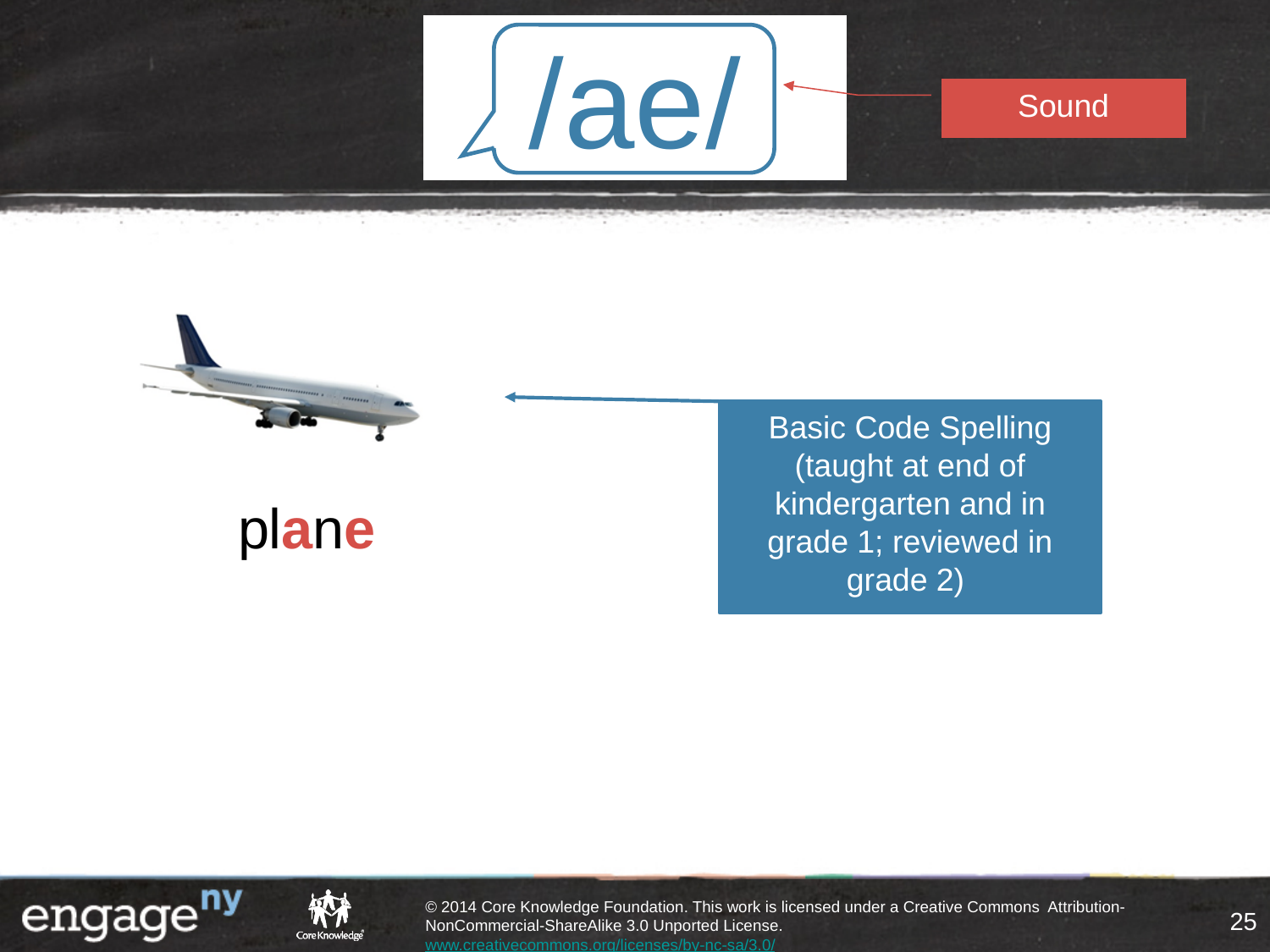

/ae/

Sound
Basic Code Spelling
(taught at end of kindergarten and in grade 1; reviewed in grade 2)

plane
25